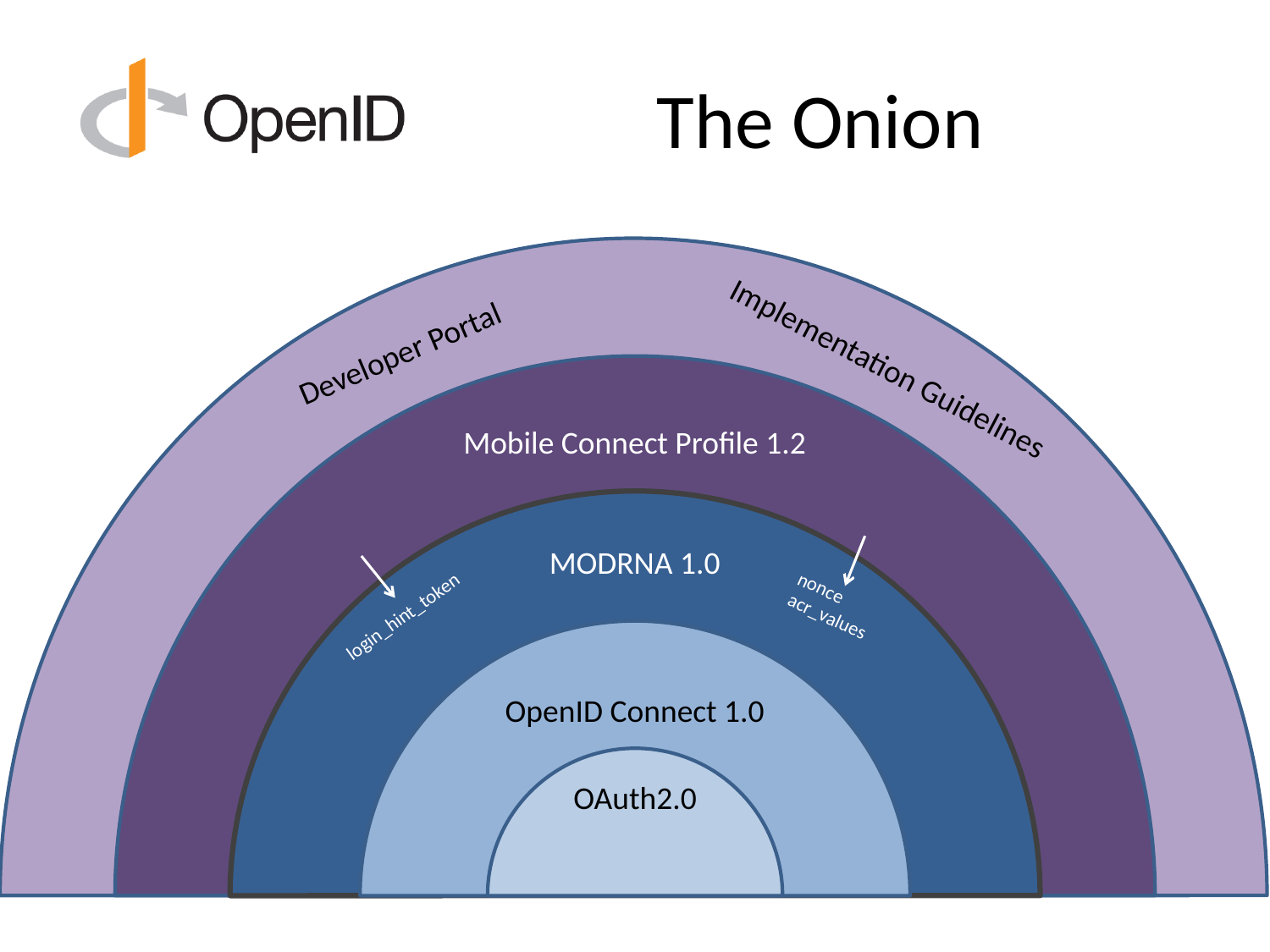

# The Onion

Developer Portal
Implementation Guidelines

Mobile Connect Profile 1.2

MODRNA 1.0
nonce
acr_values
login_hint_token

OpenID Connect 1.0

OAuth2.0